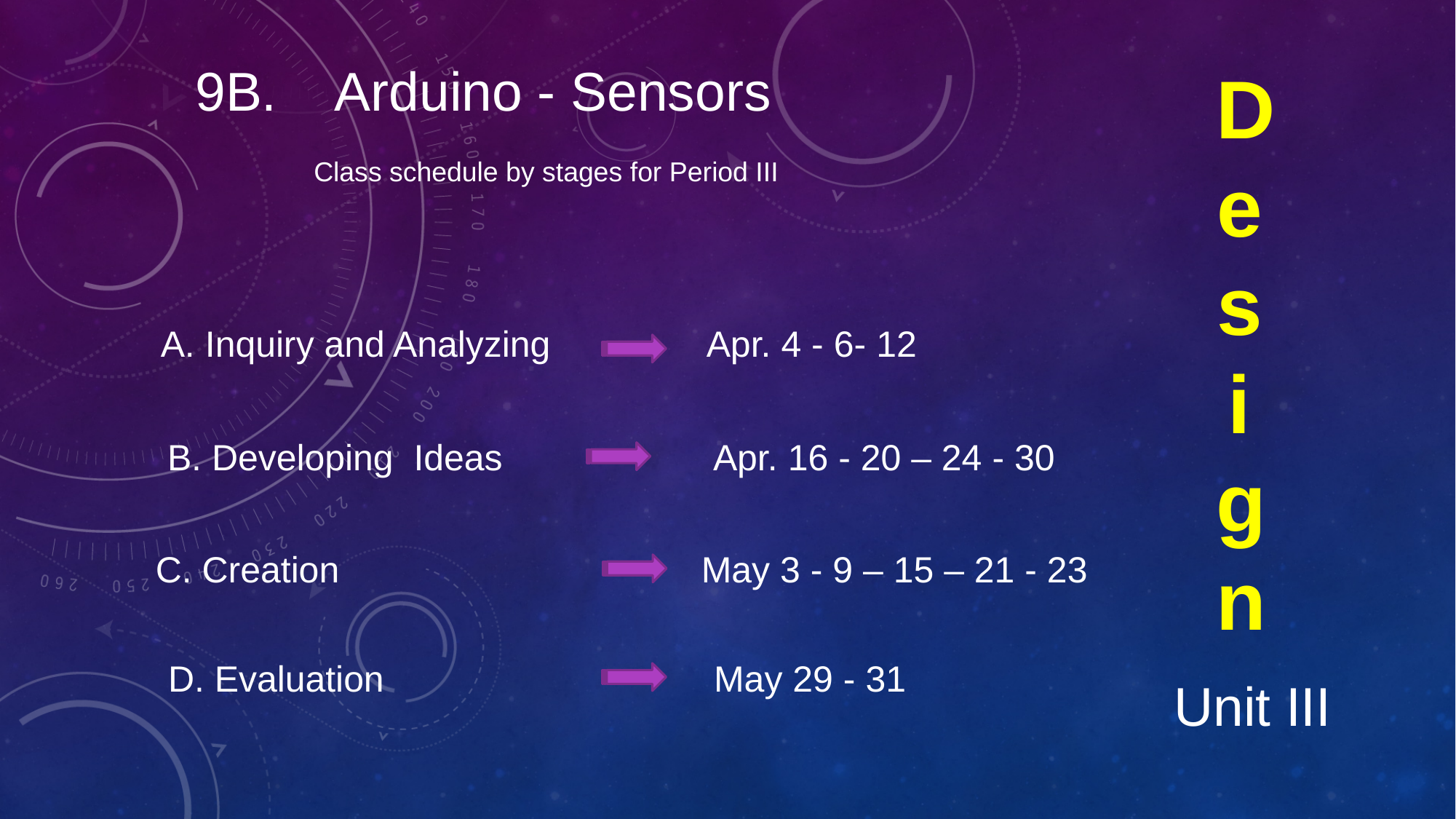

9B.    Arduino - Sensors
Design
Class schedule by stages for Period III
A. Inquiry and Analyzing		Apr. 4 - 6- 12

B. Developing  Ideas		Apr. 16 - 20 – 24 - 30

C. Creation				May 3 - 9 – 15 – 21 - 23

D. Evaluation				May 29 - 31

    Unit III